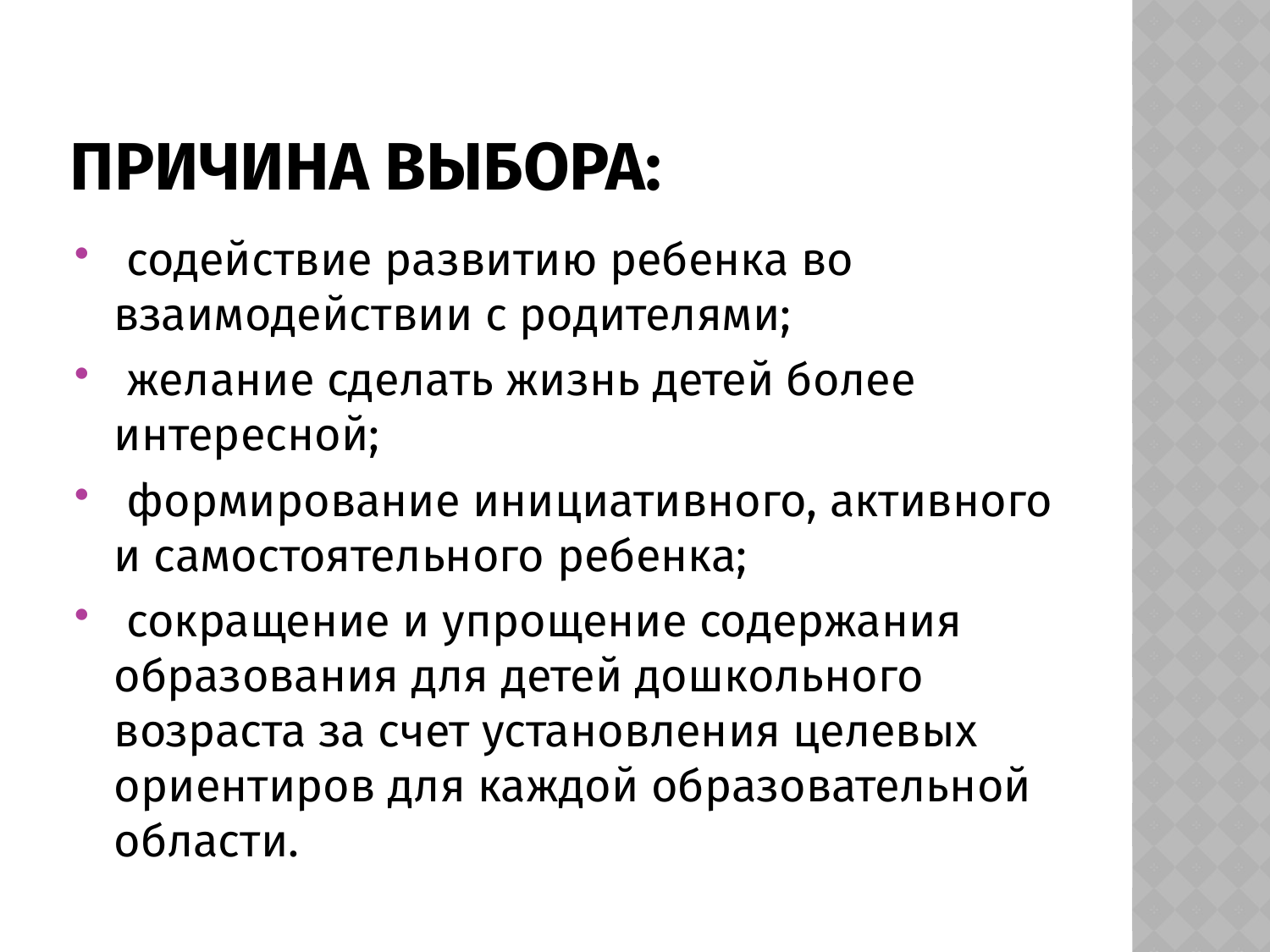

# Причина выбора:
 содействие развитию ребенка во взаимодействии с родителями;
 желание сделать жизнь детей более интересной;
 формирование инициативного, активного и самостоятельного ребенка;
 сокращение и упрощение содержания образования для детей дошкольного возраста за счет установления целевых ориентиров для каждой образовательной области.